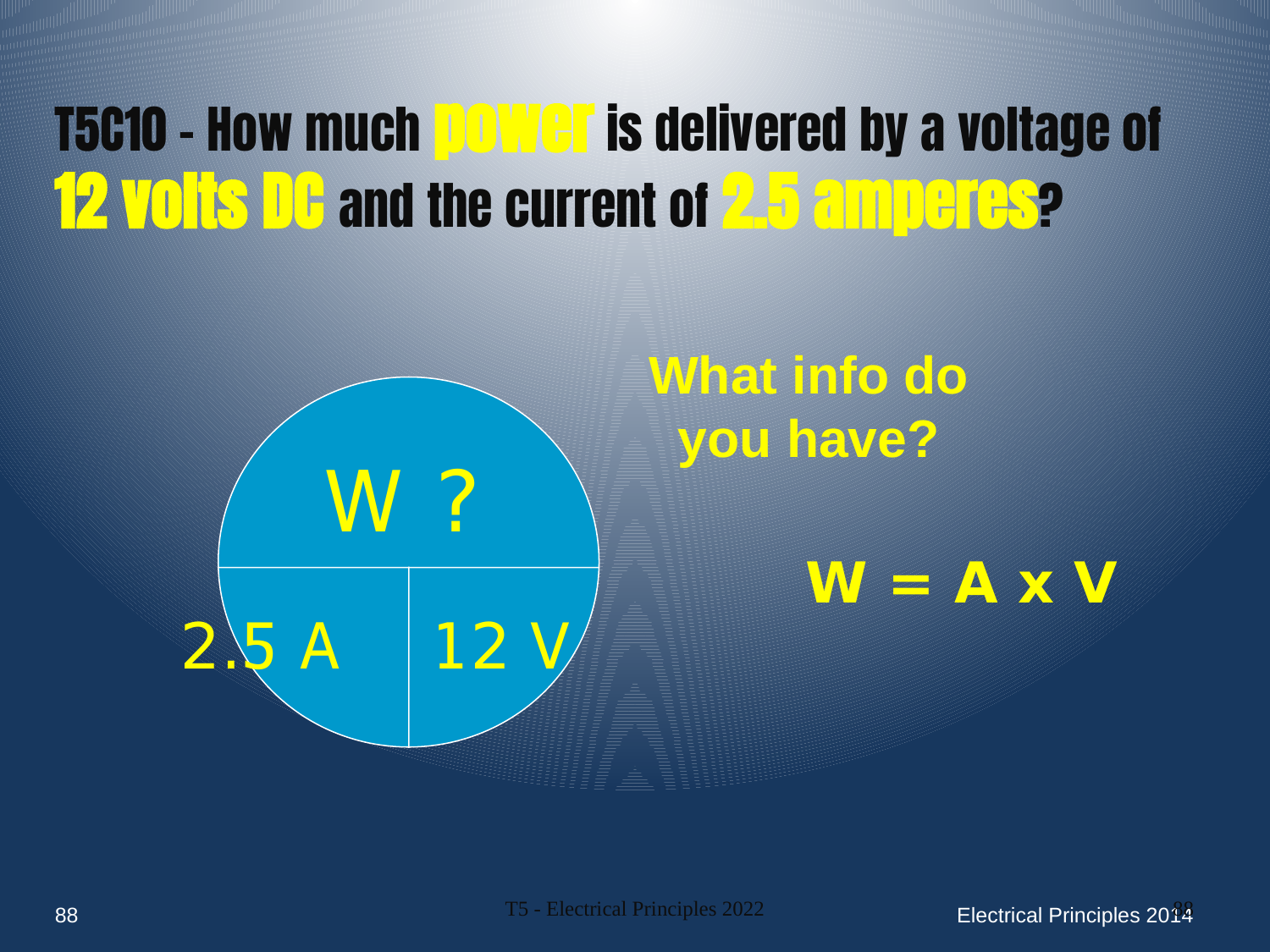

T5C10 - How much power is delivered by a voltage of 12 volts DC and the current of 2.5 amperes?
What info do you have?

W ?
2.5 A
12 V
W = A x V
88
Electrical Principles 2014
T5 - Electrical Principles 2022
88